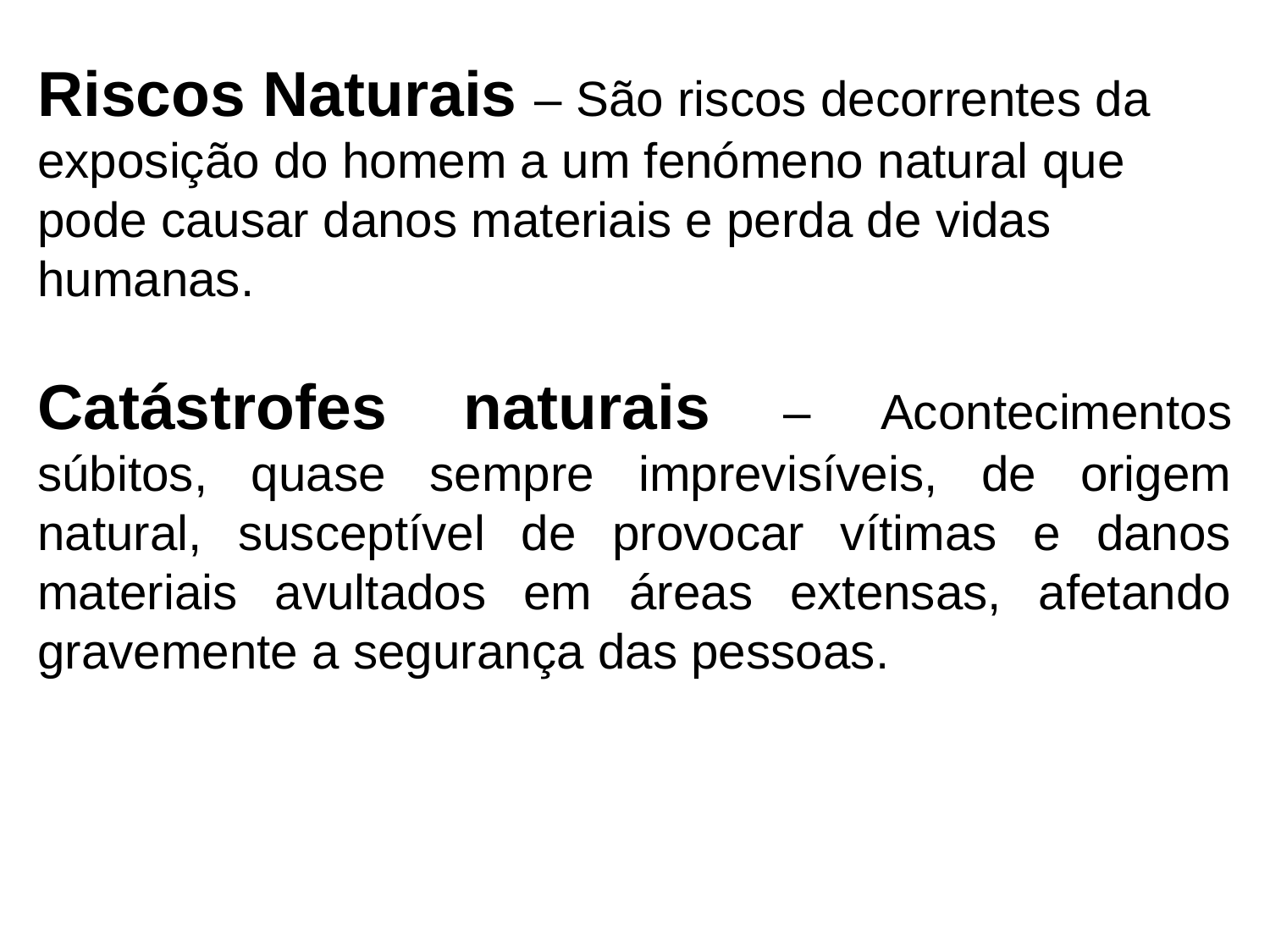

Riscos Naturais – São riscos decorrentes da exposição do homem a um fenómeno natural que pode causar danos materiais e perda de vidas humanas.

Catástrofes naturais – Acontecimentos súbitos, quase sempre imprevisíveis, de origem natural, susceptível de provocar vítimas e danos materiais avultados em áreas extensas, afetando gravemente a segurança das pessoas.